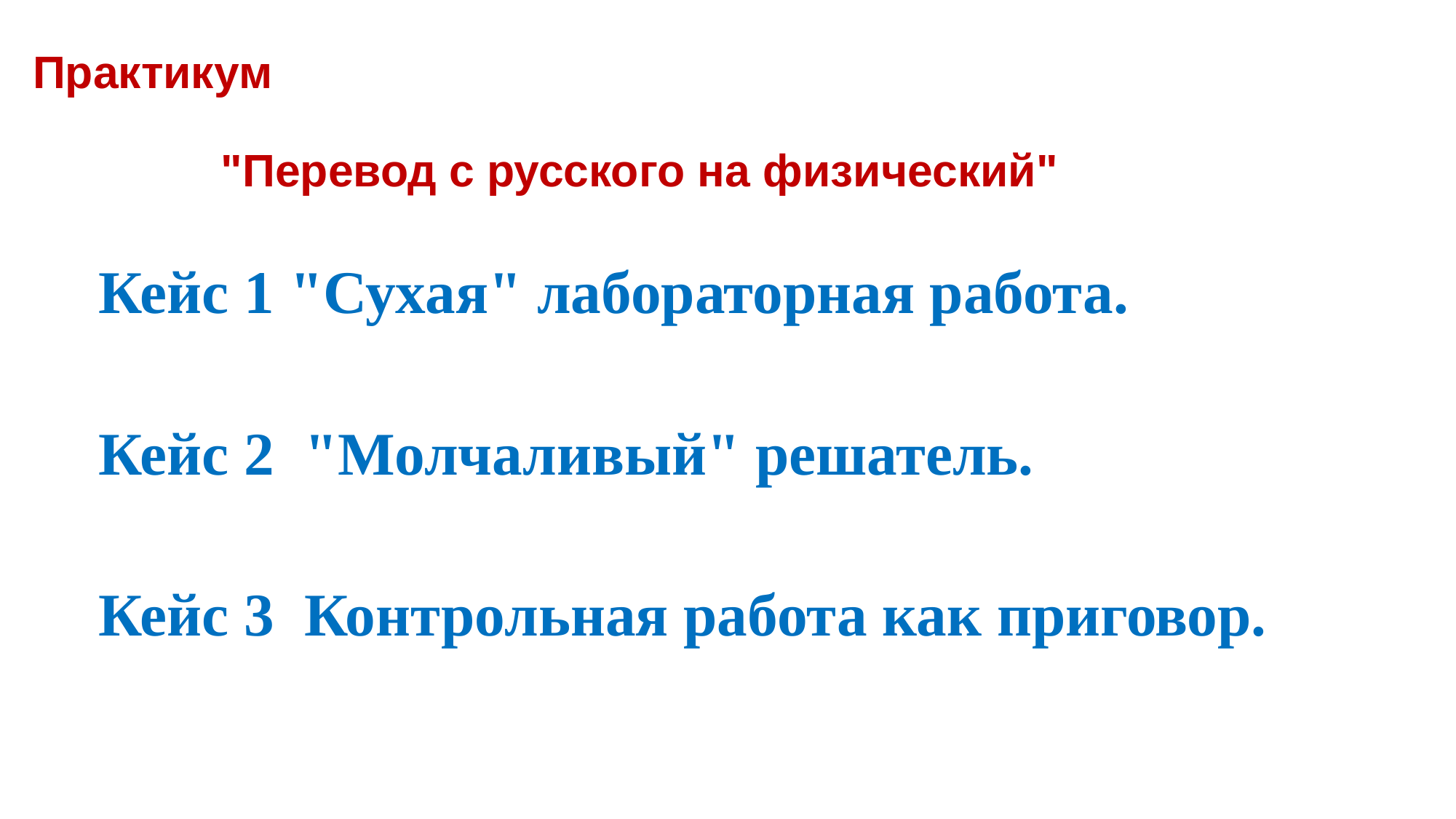

# Практикум "Перевод с русского на физический"
Кейс 1 "Сухая" лабораторная работа.

Кейс 2  "Молчаливый" решатель.

Кейс 3  Контрольная работа как приговор.